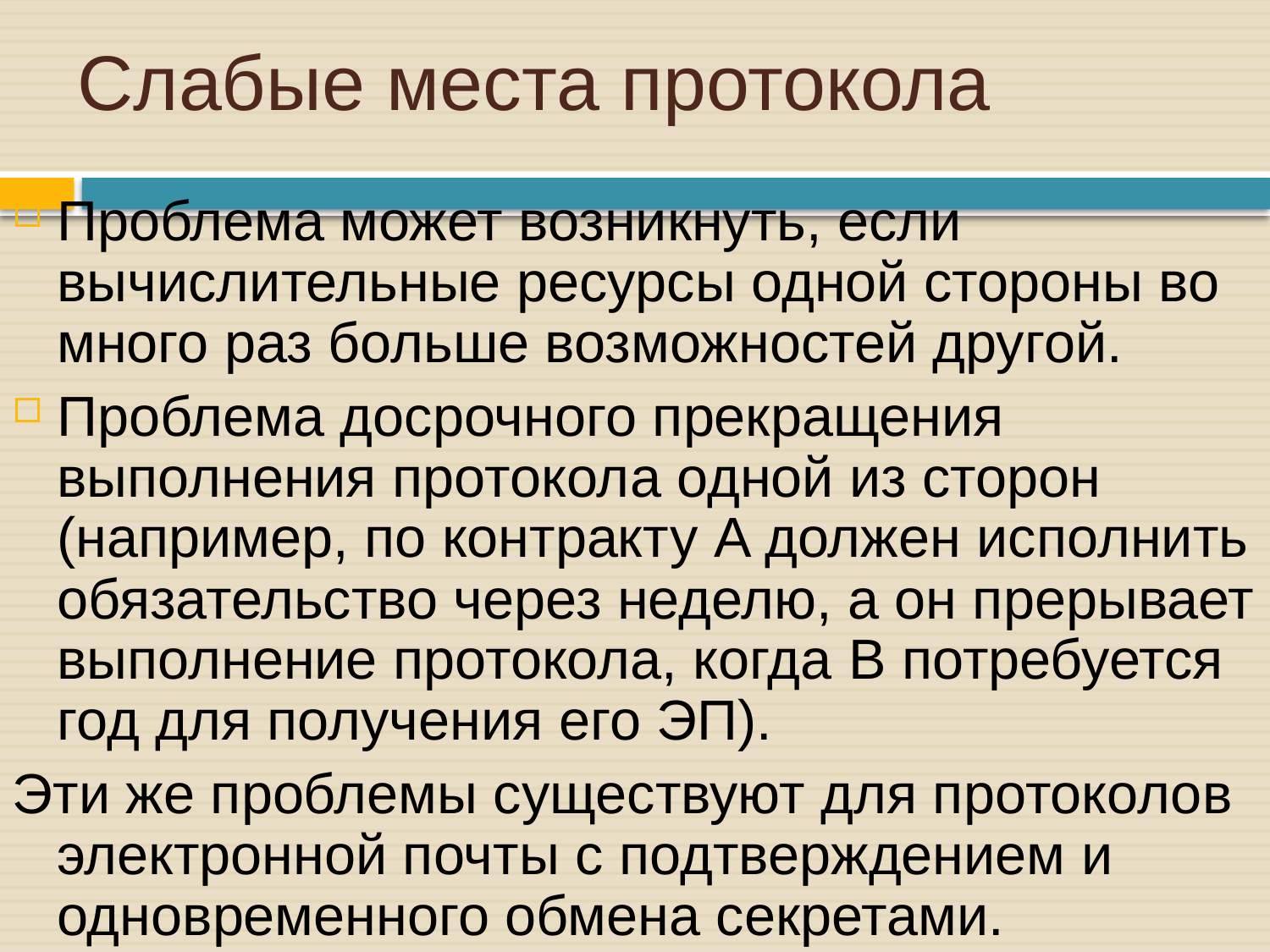

# Слабые места протокола
Проблема может возникнуть, если вычислительные ресурсы одной стороны во много раз больше возможностей другой.
Проблема досрочного прекращения выполнения протокола одной из сторон (например, по контракту A должен исполнить обязательство через неделю, а он прерывает выполнение протокола, когда B потребуется год для получения его ЭП).
Эти же проблемы существуют для протоколов электронной почты с подтверждением и одновременного обмена секретами.